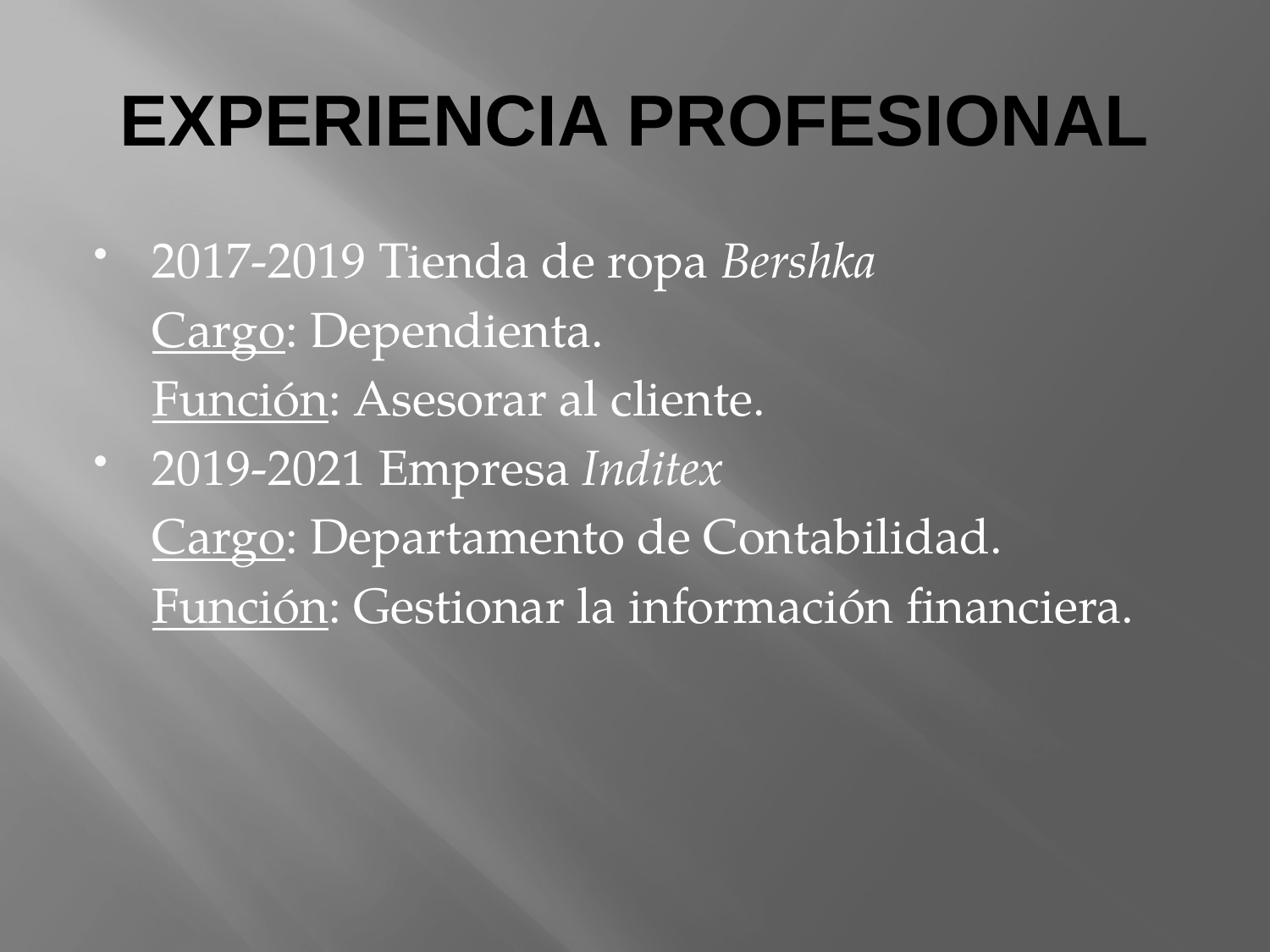

# EXPERIENCIA PROFESIONAL
2017-2019 Tienda de ropa Bershka
	Cargo: Dependienta.
	Función: Asesorar al cliente.
2019-2021 Empresa Inditex
	Cargo: Departamento de Contabilidad.
	Función: Gestionar la información financiera.